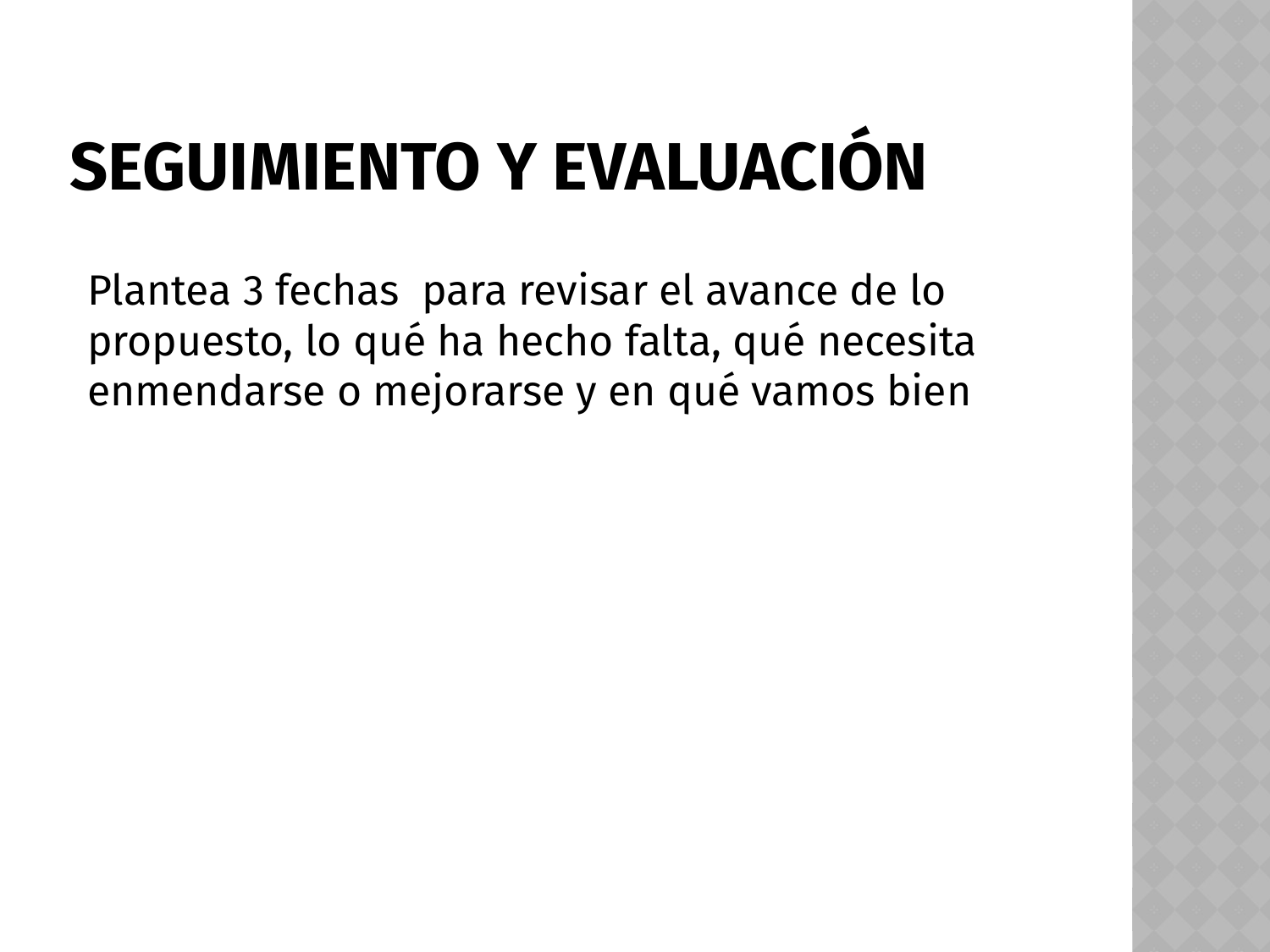

# SEGUIMIENTO Y EVALUACIÓN
Plantea 3 fechas  para revisar el avance de lo propuesto, lo qué ha hecho falta, qué necesita enmendarse o mejorarse y en qué vamos bien